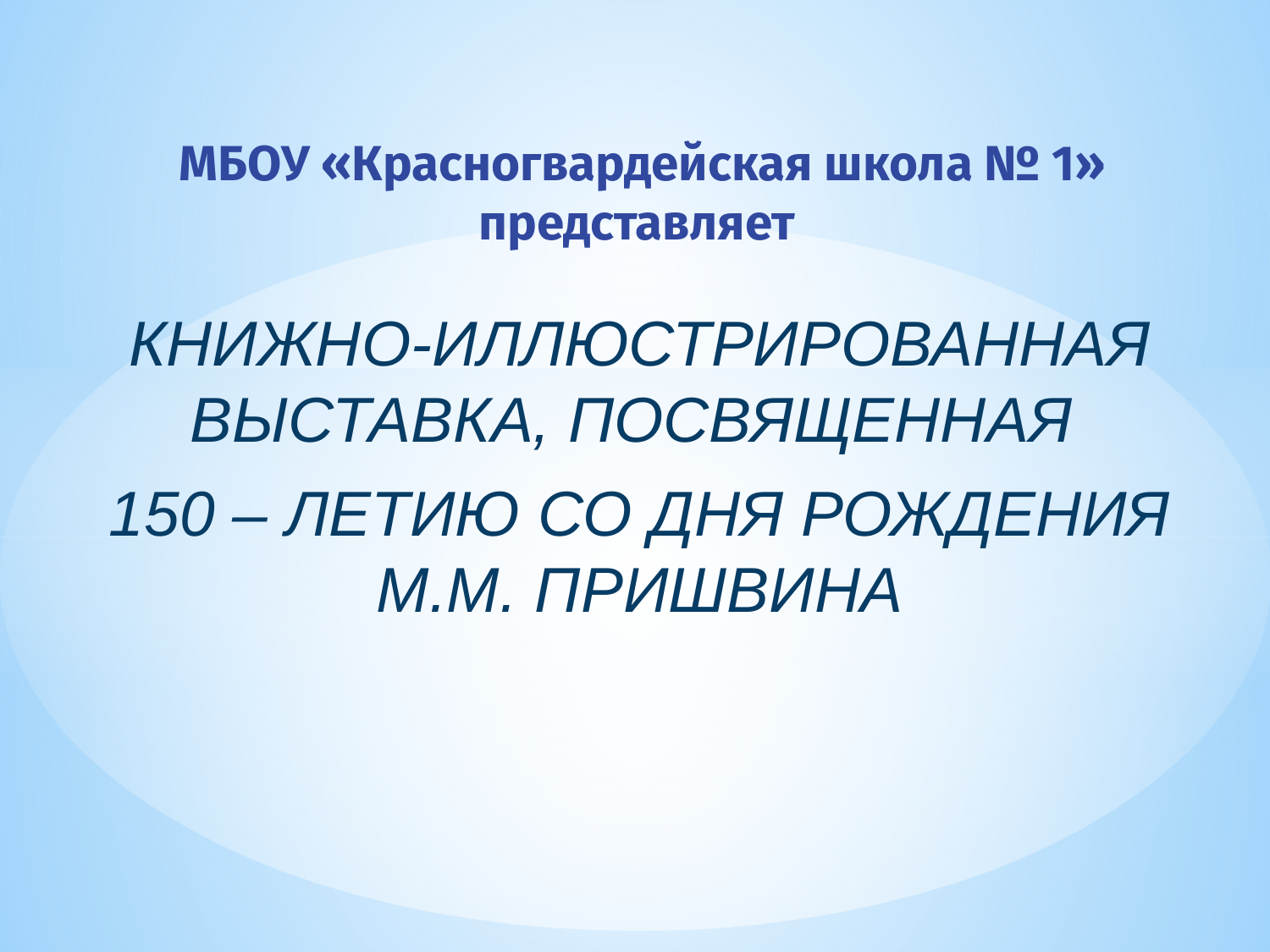

# МБОУ «Красногвардейская школа № 1» представляет
КНИЖНО-ИЛЛЮСТРИРОВАННАЯ ВЫСТАВКА, ПОСВЯЩЕННАЯ
150 – ЛЕТИЮ СО ДНЯ РОЖДЕНИЯ М.М. ПРИШВИНА